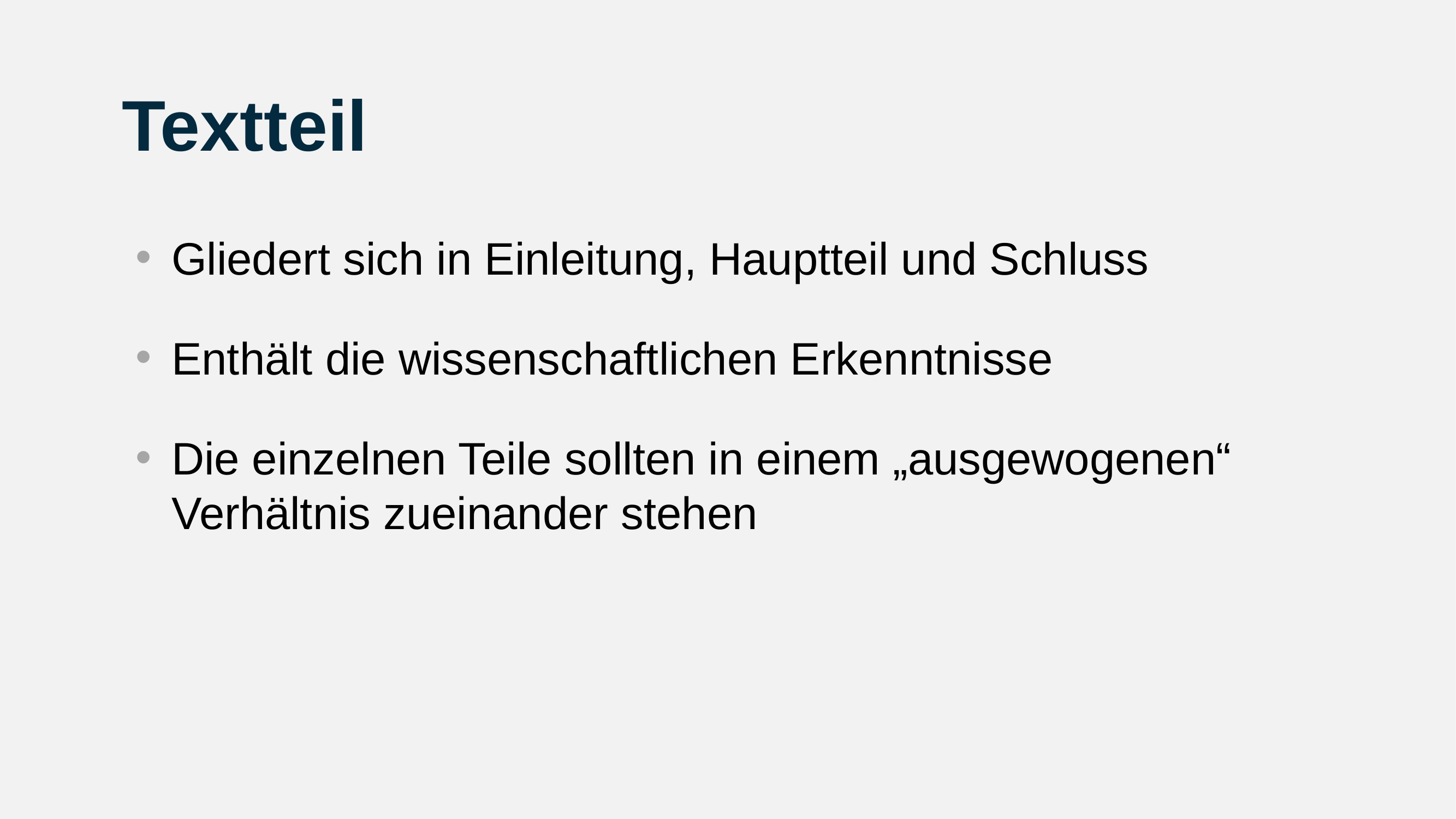

# Textteil
Gliedert sich in Einleitung, Hauptteil und Schluss
Enthält die wissenschaftlichen Erkenntnisse
Die einzelnen Teile sollten in einem „ausgewogenen“ Verhältnis zueinander stehen